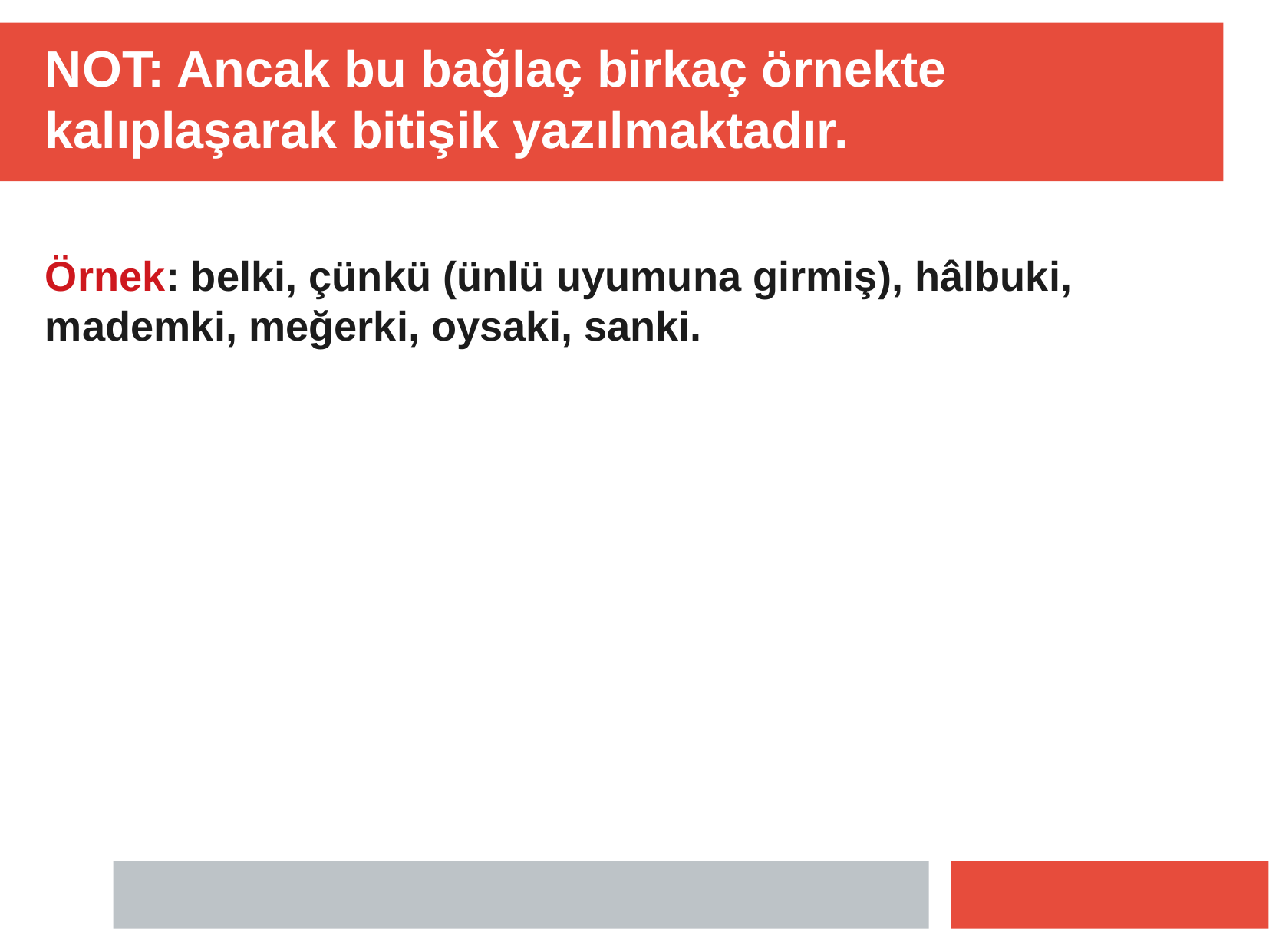

NOT: Ancak bu bağlaç birkaç örnekte kalıplaşarak bitişik yazılmaktadır.
Örnek: belki, çünkü (ünlü uyumuna girmiş), hâlbuki, mademki, meğerki, oysaki, sanki.